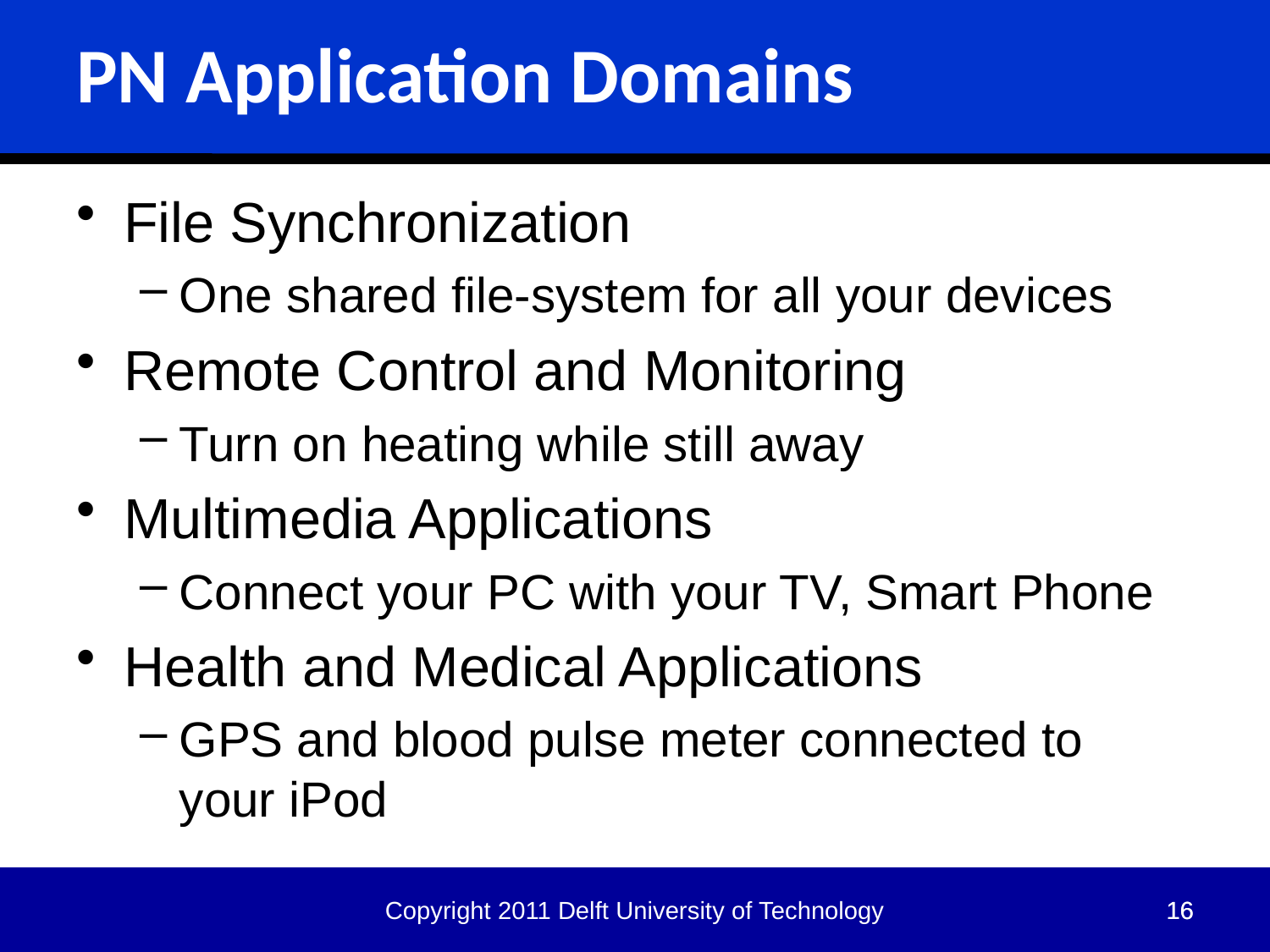

# PN Application Domains
File Synchronization
One shared file-system for all your devices
Remote Control and Monitoring
Turn on heating while still away
Multimedia Applications
Connect your PC with your TV, Smart Phone
Health and Medical Applications
GPS and blood pulse meter connected to your iPod
Copyright 2011 Delft University of Technology
16
16